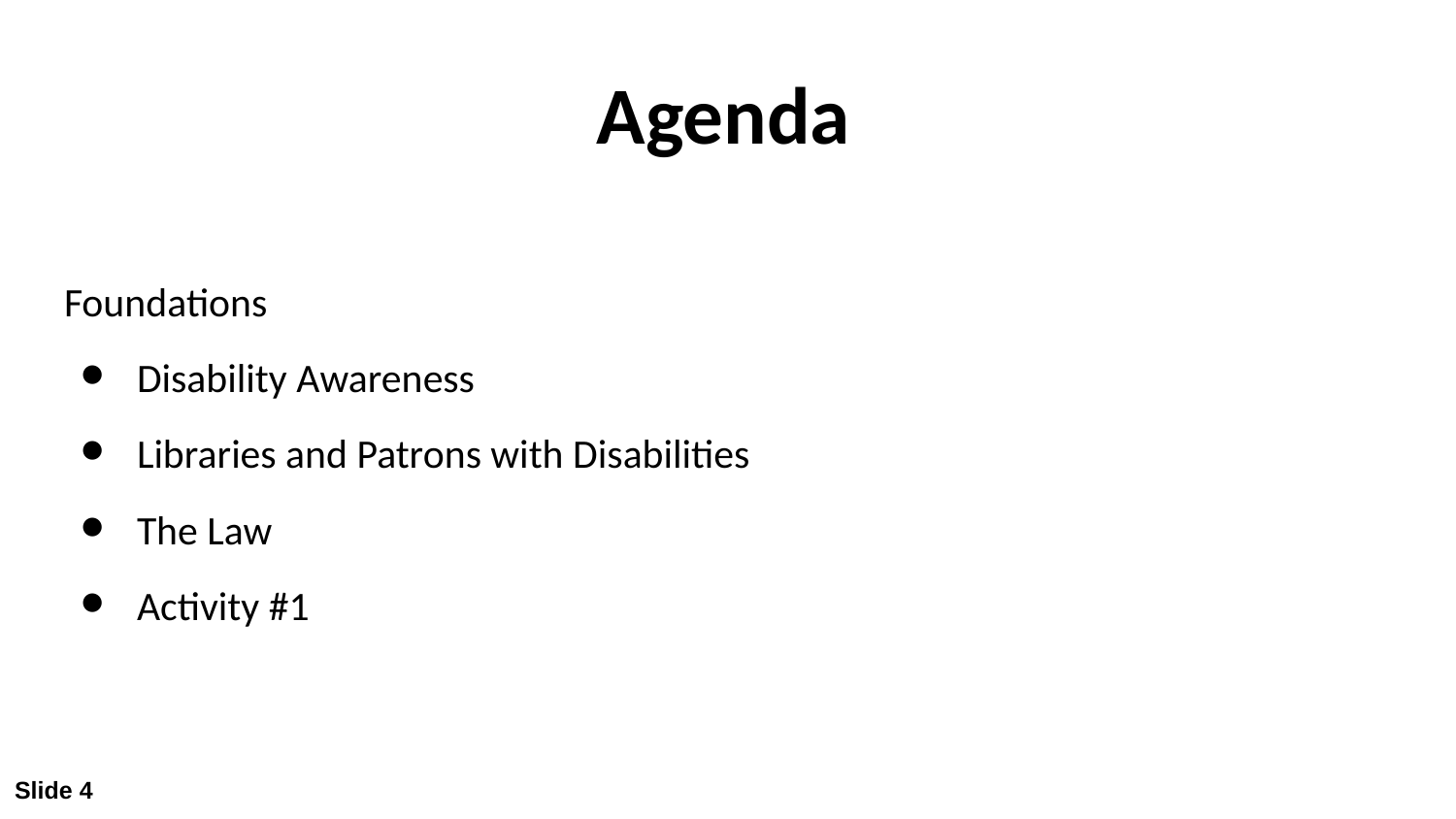

# Agenda
Foundations
Disability Awareness
Libraries and Patrons with Disabilities
The Law
Activity #1
Slide 4